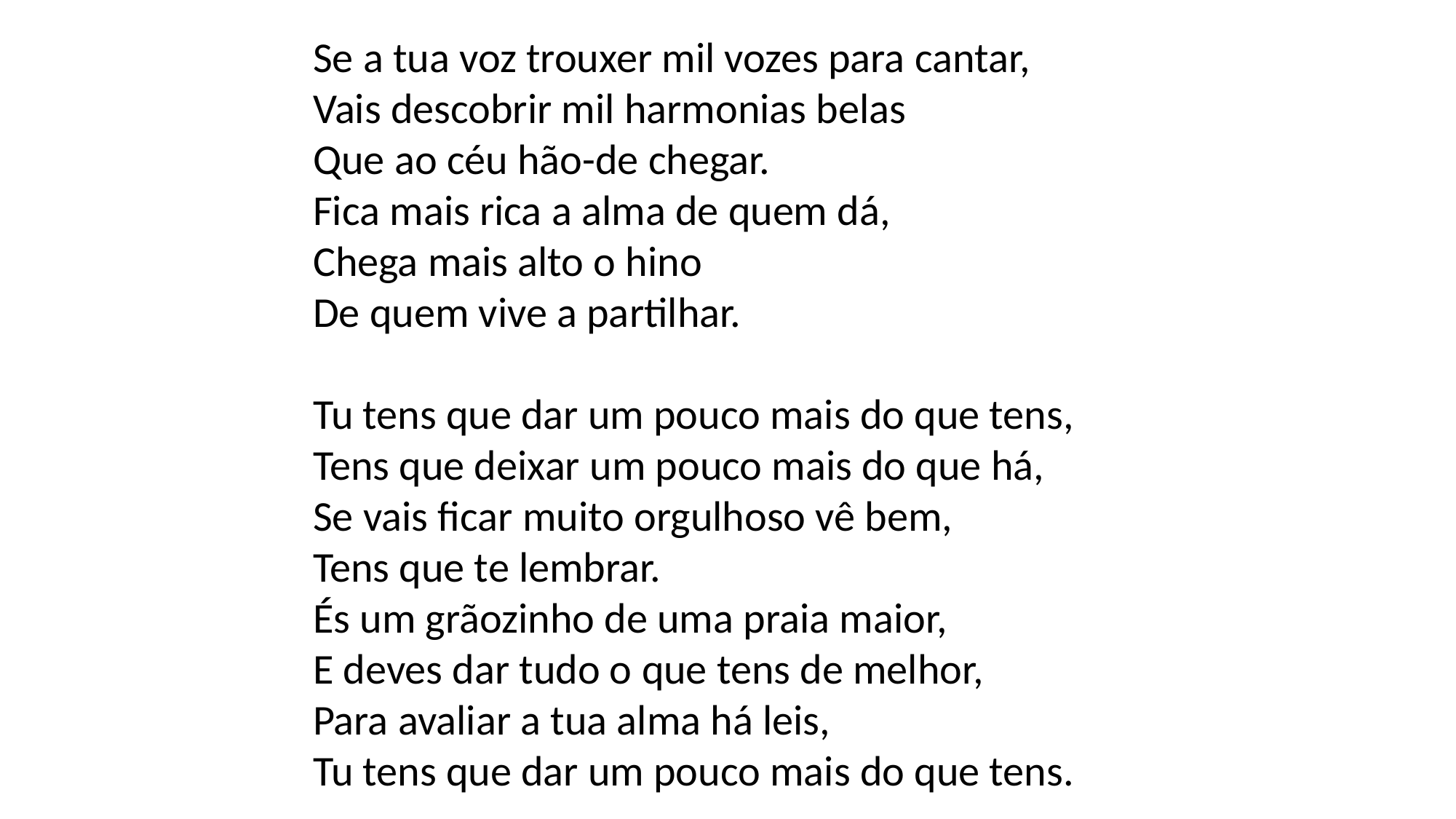

Se a tua voz trouxer mil vozes para cantar,
Vais descobrir mil harmonias belas
Que ao céu hão-de chegar.
Fica mais rica a alma de quem dá,
Chega mais alto o hino
De quem vive a partilhar.

Tu tens que dar um pouco mais do que tens,
Tens que deixar um pouco mais do que há,
Se vais ficar muito orgulhoso vê bem,
Tens que te lembrar.
És um grãozinho de uma praia maior,
E deves dar tudo o que tens de melhor,
Para avaliar a tua alma há leis,
Tu tens que dar um pouco mais do que tens.